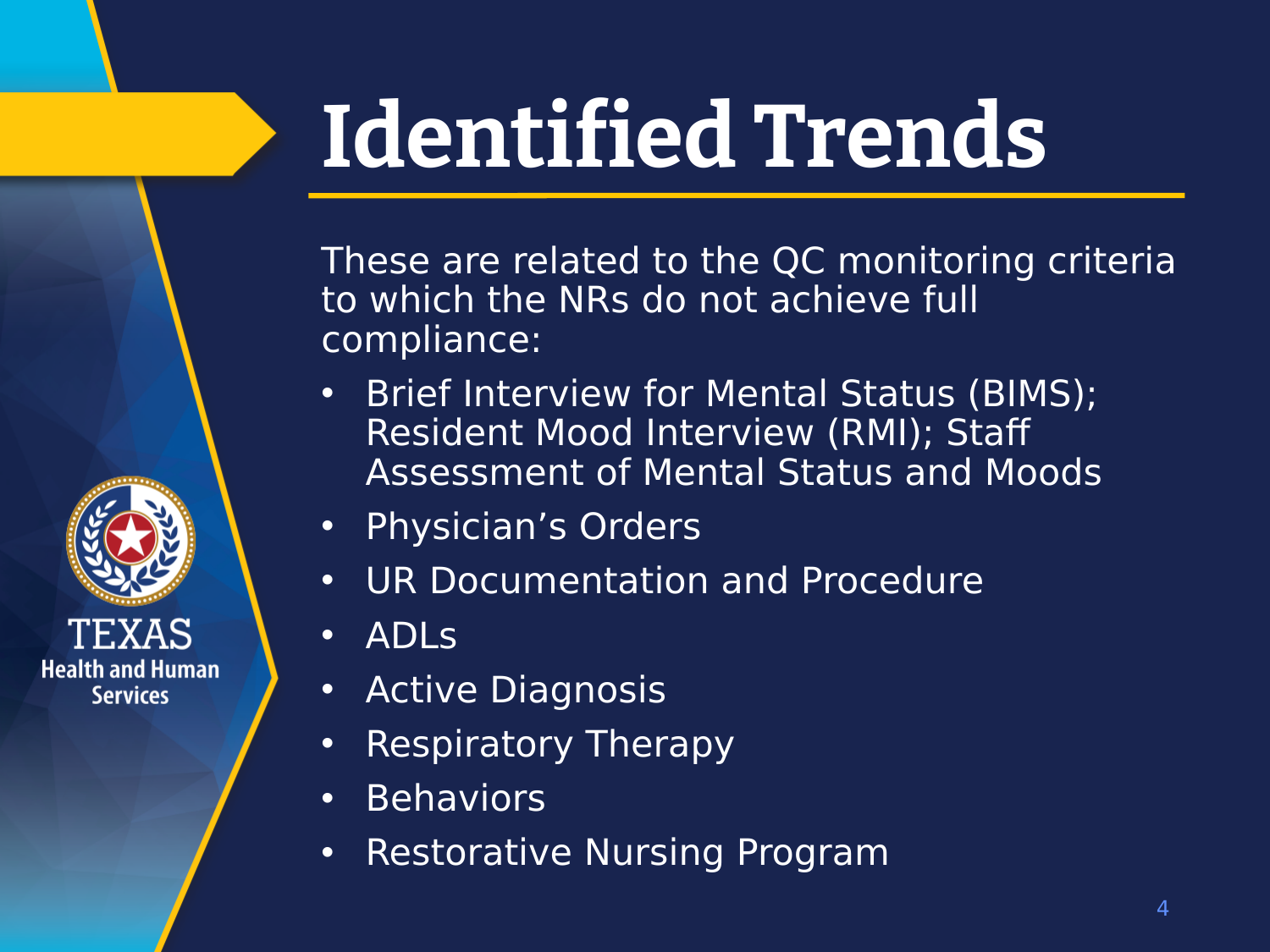

# Identified Trends
These are related to the QC monitoring criteria to which the NRs do not achieve full compliance:
Brief Interview for Mental Status (BIMS);  Resident Mood Interview (RMI); Staff Assessment of Mental Status and Moods
Physician’s Orders
UR Documentation and Procedure
ADLs
Active Diagnosis
Respiratory Therapy
Behaviors
Restorative Nursing Program

4